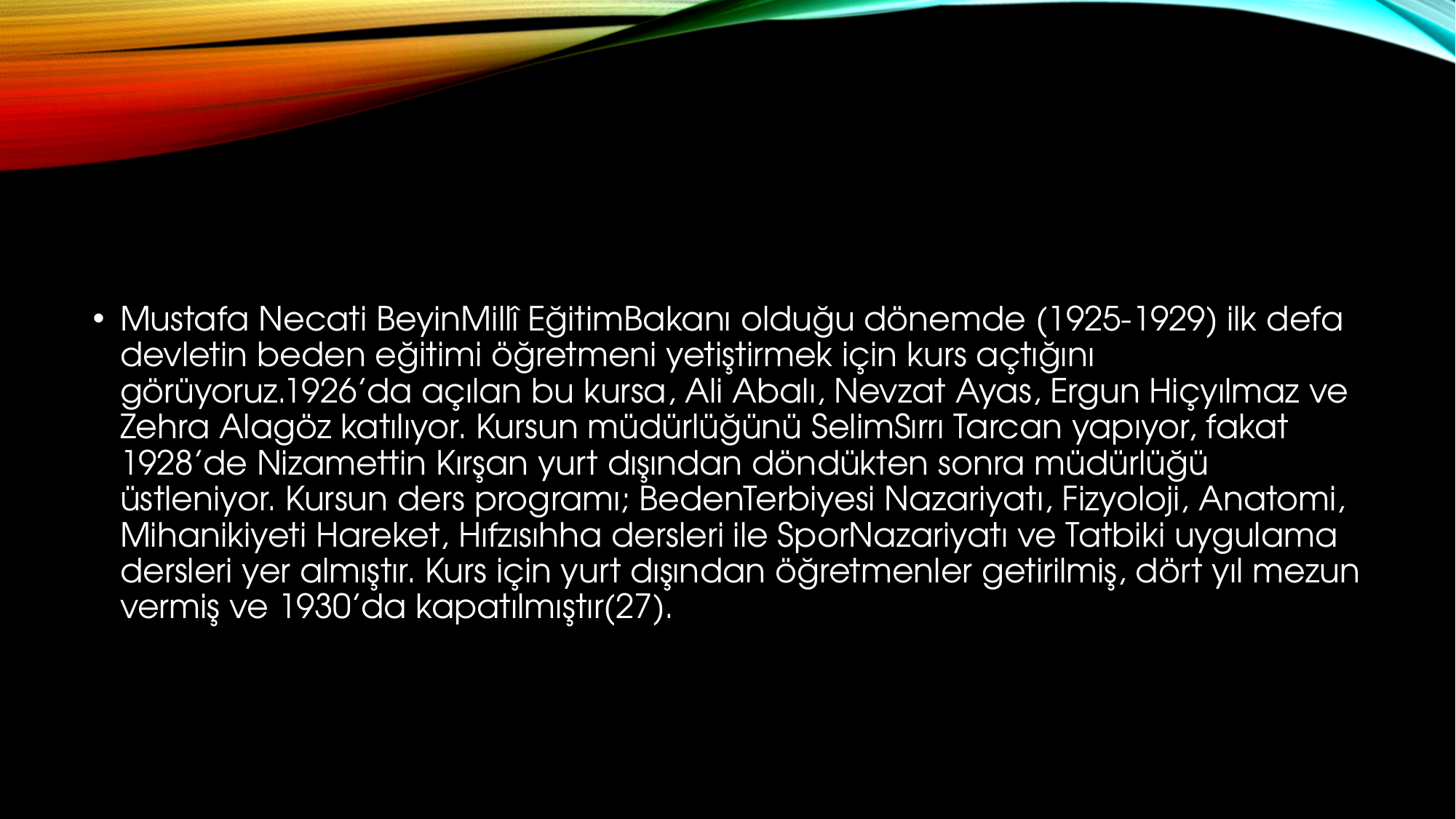

#
Mustafa Necati BeyinMillî EğitimBakanı olduğu dönemde (1925-1929) ilk defa devletin beden eğitimi öğretmeni yetiştirmek için kurs açtığını görüyoruz.1926’da açılan bu kursa, Ali Abalı, Nevzat Ayas, Ergun Hiçyılmaz ve Zehra Alagöz katılıyor. Kursun müdürlüğünü SelimSırrı Tarcan yapıyor, fakat 1928’de Nizamettin Kırşan yurt dışından döndükten sonra müdürlüğü üstleniyor. Kursun ders programı; BedenTerbiyesi Nazariyatı, Fizyoloji, Anatomi, Mihanikiyeti Hareket, Hıfzısıhha dersleri ile SporNazariyatı ve Tatbiki uygulama dersleri yer almıştır. Kurs için yurt dışından öğretmenler getirilmiş, dört yıl mezun vermiş ve 1930’da kapatılmıştır(27).